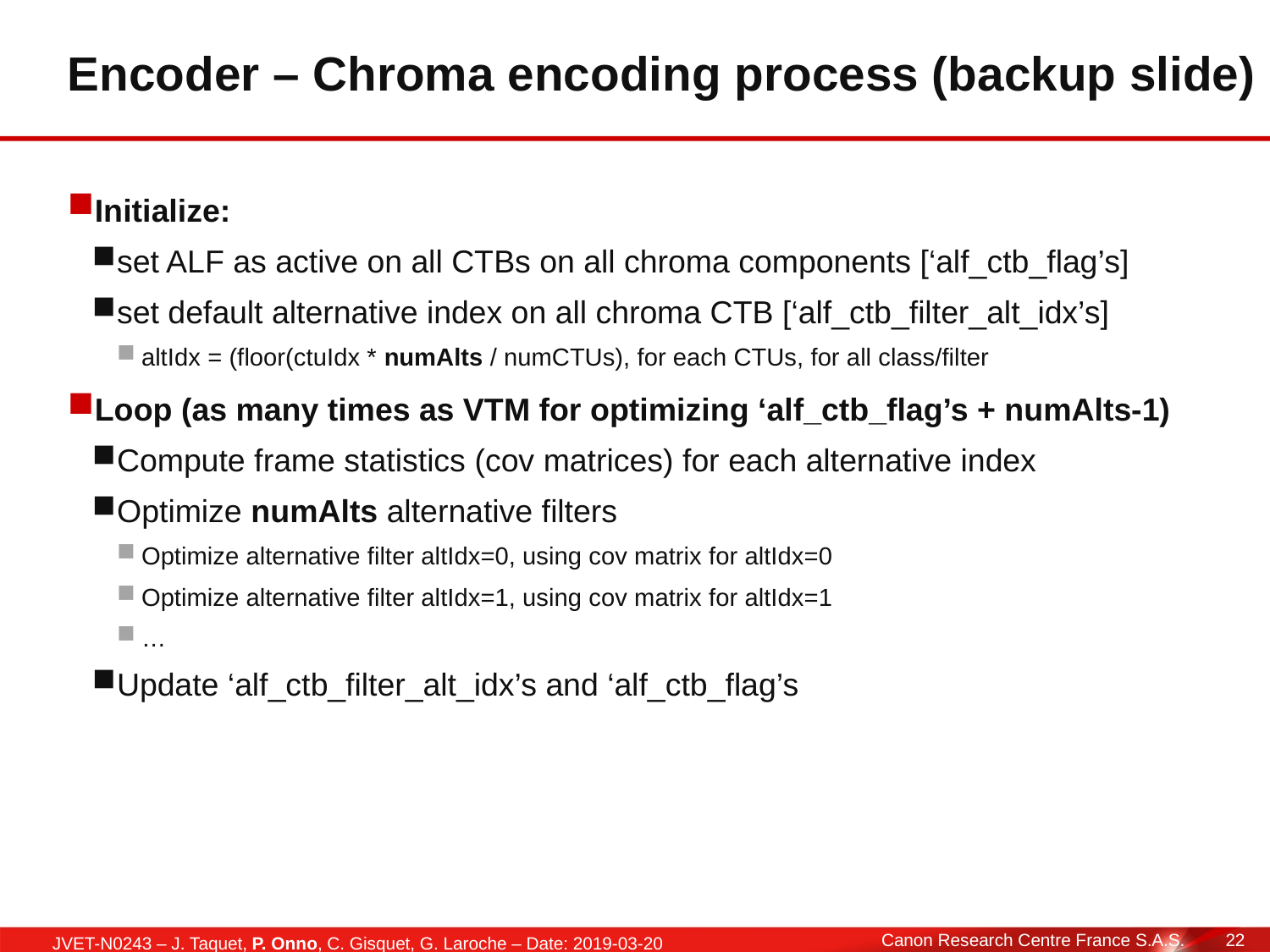

# Encoder – Chroma encoding process (backup slide)
Initialize:
set ALF as active on all CTBs on all chroma components [‘alf_ctb_flag’s]
set default alternative index on all chroma CTB [‘alf_ctb_filter_alt_idx’s]
altIdx = (floor(ctuIdx * numAlts / numCTUs), for each CTUs, for all class/filter
Loop (as many times as VTM for optimizing ‘alf_ctb_flag’s + numAlts-1)
Compute frame statistics (cov matrices) for each alternative index
Optimize numAlts alternative filters
Optimize alternative filter altIdx=0, using cov matrix for altIdx=0
Optimize alternative filter altIdx=1, using cov matrix for altIdx=1
…
Update ‘alf_ctb_filter_alt_idx’s and ‘alf_ctb_flag’s

Canon Research Centre France S.A.S.
22